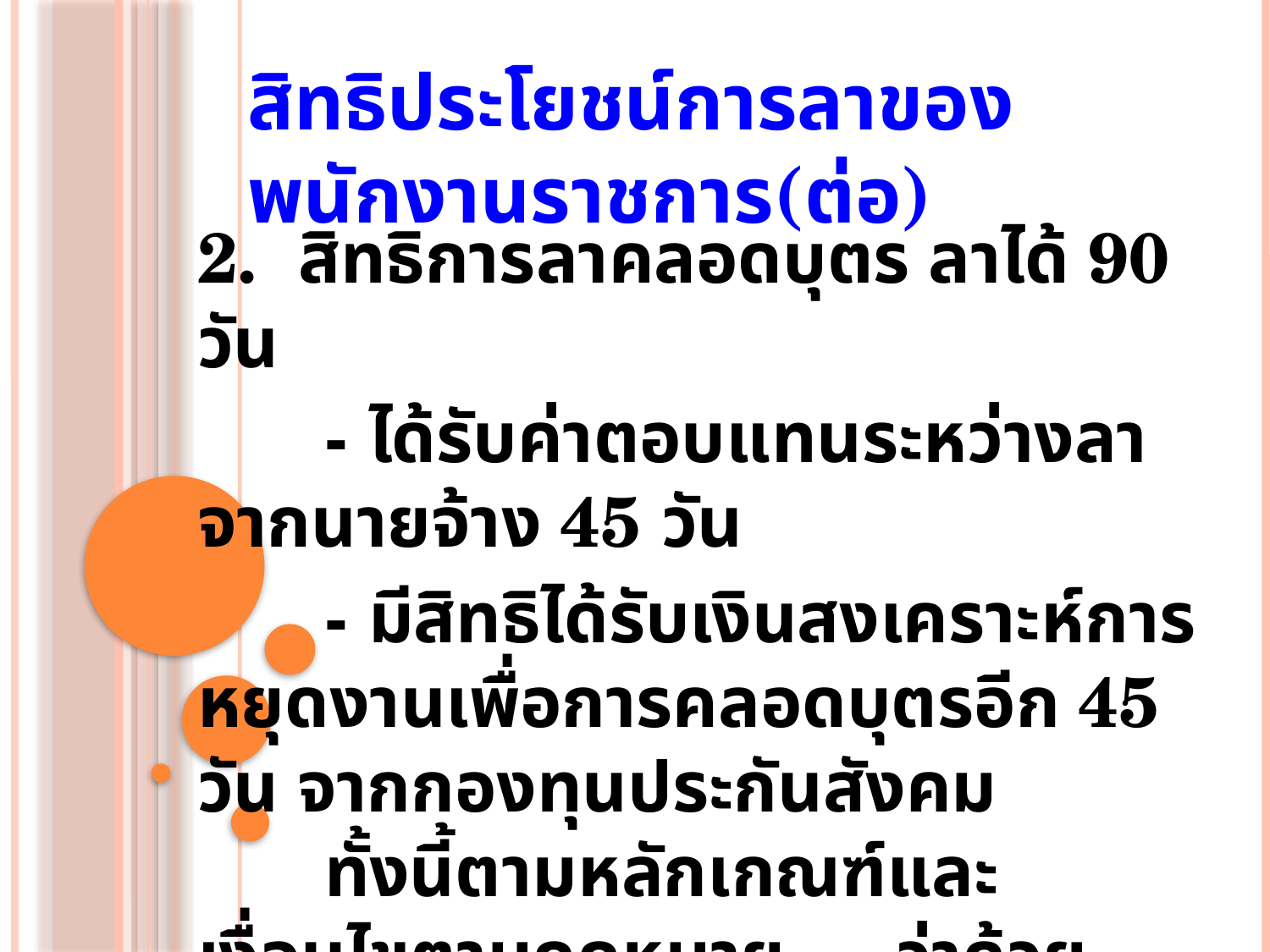

สิทธิประโยชน์การลาของพนักงานราชการ(ต่อ)
2.  สิทธิการลาคลอดบุตร ลาได้ 90 วัน
	- ได้รับค่าตอบแทนระหว่างลาจากนายจ้าง 45 วัน
	- มีสิทธิได้รับเงินสงเคราะห์การหยุดงานเพื่อการคลอดบุตรอีก 45 วัน จากกองทุนประกันสังคม            	ทั้งนี้ตามหลักเกณฑ์และเงื่อนไขตามกฎหมาย      ว่าด้วย	ประกันสังคม